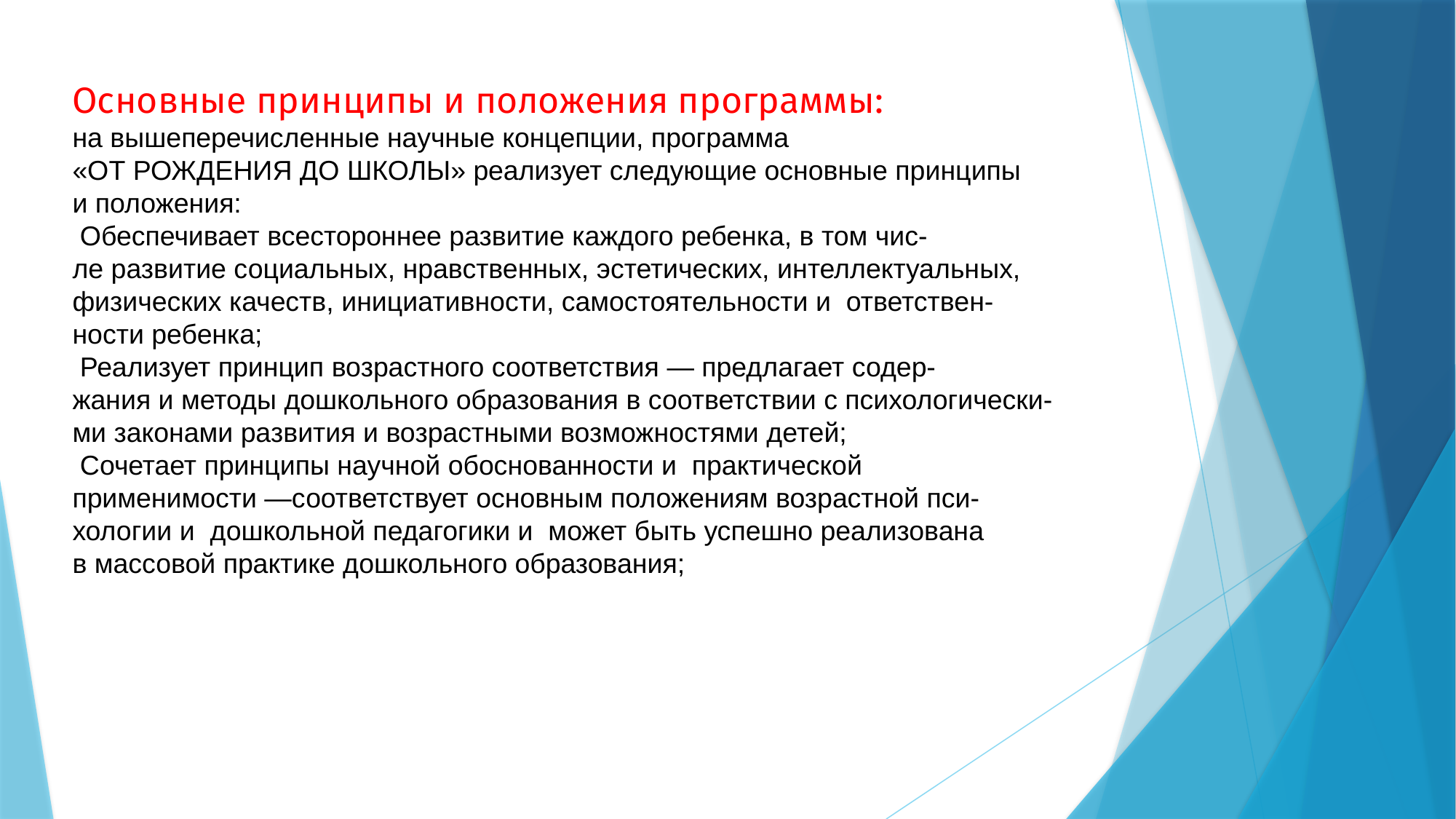

Основные принципы и положения программы:
на вышеперечисленные научные концепции, программа
«ОТ РОЖДЕНИЯ ДО ШКОЛЫ» реализует следующие основные принципы
и положения:
 Обеспечивает всестороннее развитие каждого ребенка, в том чис-
ле развитие социальных, нравственных, эстетических, интеллектуальных,
физических качеств, инициативности, самостоятельности и  ответствен-
ности ребенка;
 Реализует принцип возрастного соответствия — предлагает содер-
жания и методы дошкольного образования в соответствии с психологически-
ми законами развития и возрастными возможностями детей;
 Сочетает принципы научной обоснованности и  практической
применимости —соответствует основным положениям возрастной пси-
хологии и  дошкольной педагогики и  может быть успешно реализована
в массовой практике дошкольного образования;